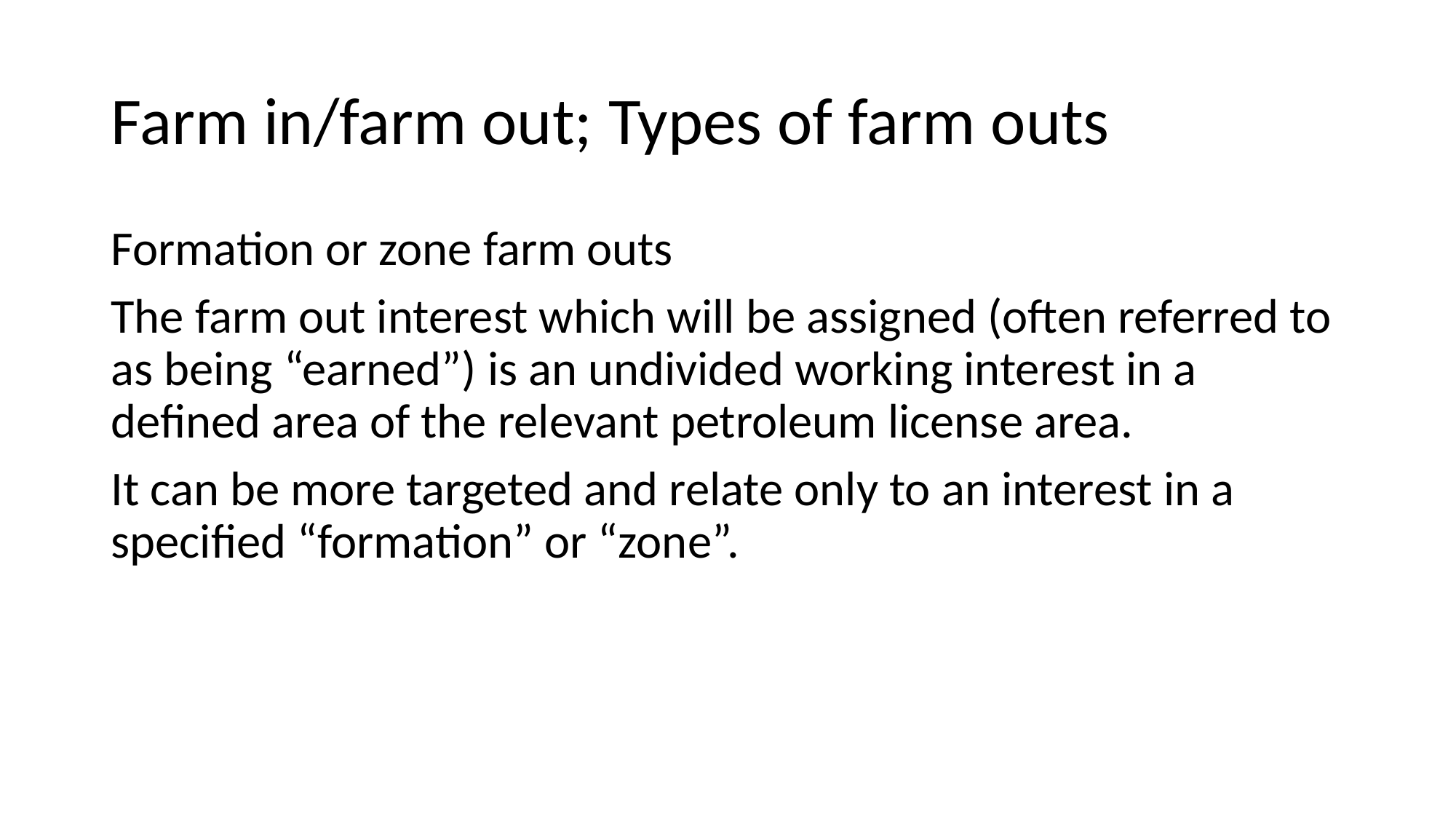

# Farm in/farm out; Types of farm outs
Formation or zone farm outs
The farm out interest which will be assigned (often referred to as being “earned”) is an undivided working interest in a defined area of the relevant petroleum license area.
It can be more targeted and relate only to an interest in a specified “formation” or “zone”.